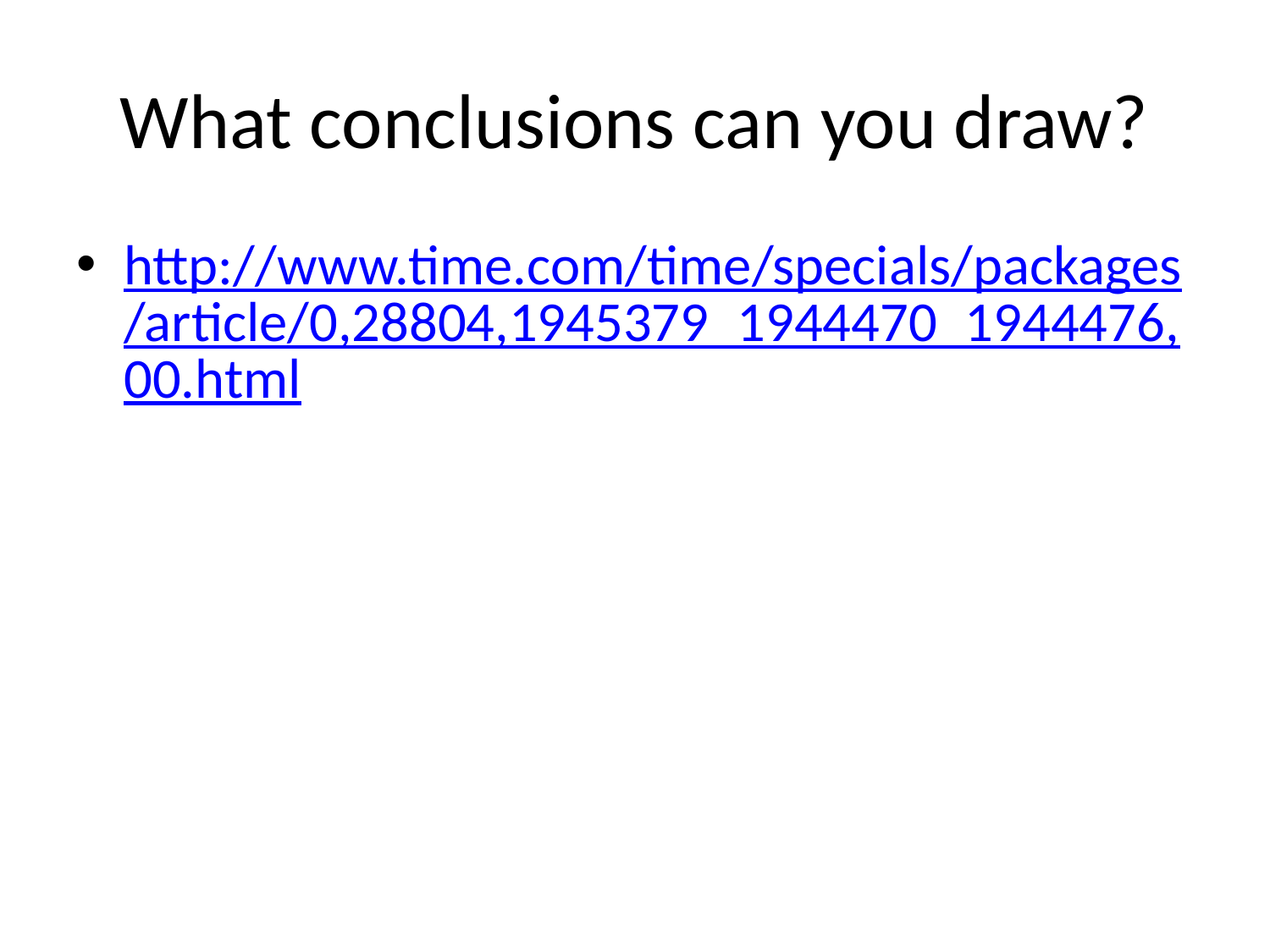

# What conclusions can you draw?
http://www.time.com/time/specials/packages/article/0,28804,1945379_1944470_1944476,00.html